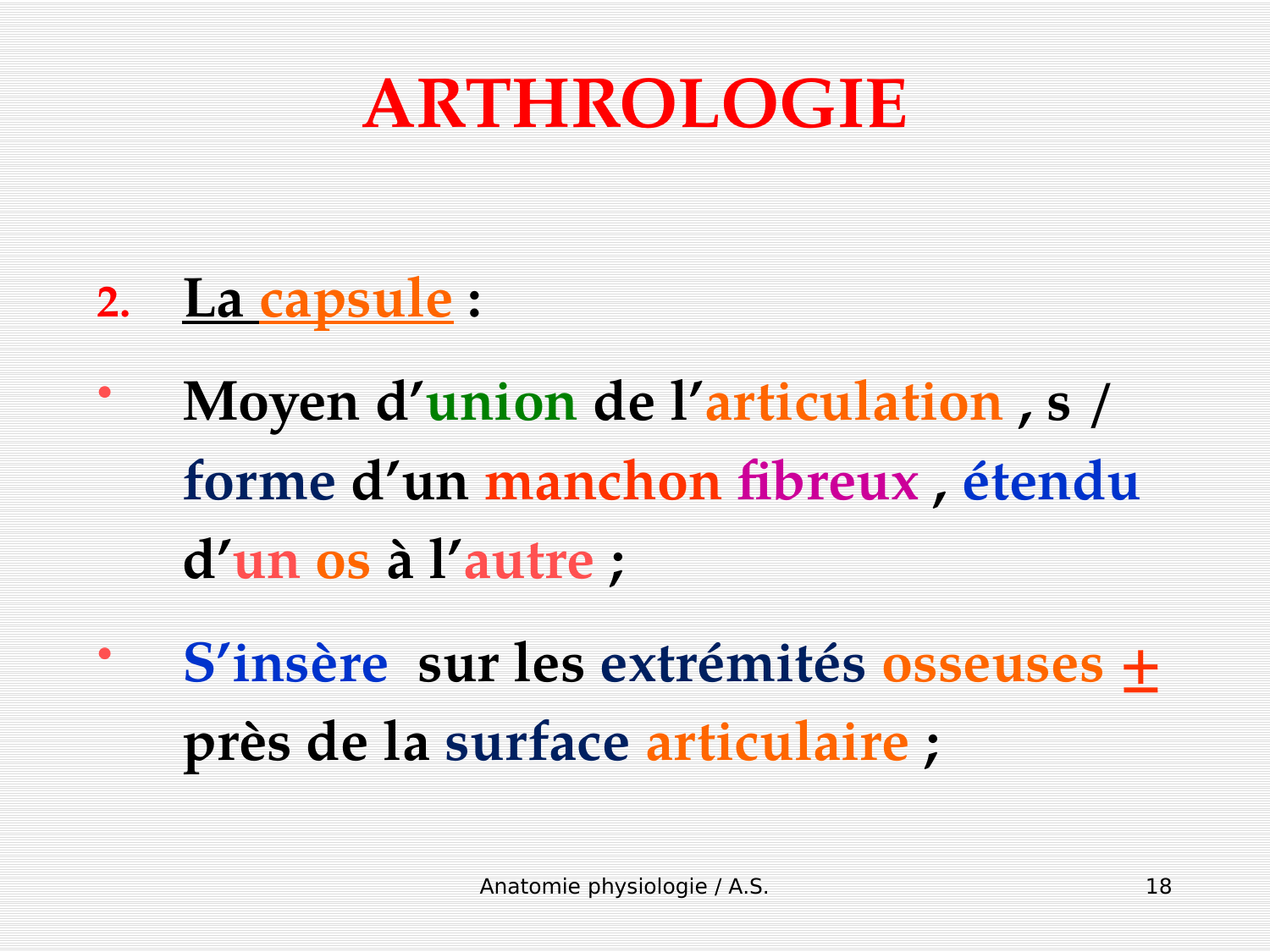

# ARTHROLOGIE
La capsule :

Moyen d’union de l’articulation , s /
      forme d’un manchon fibreux , étendu
      d’un os à l’autre ;

S’insère  sur les extrémités osseuses ±
      près de la surface articulaire ;
Anatomie physiologie / A.S.
18